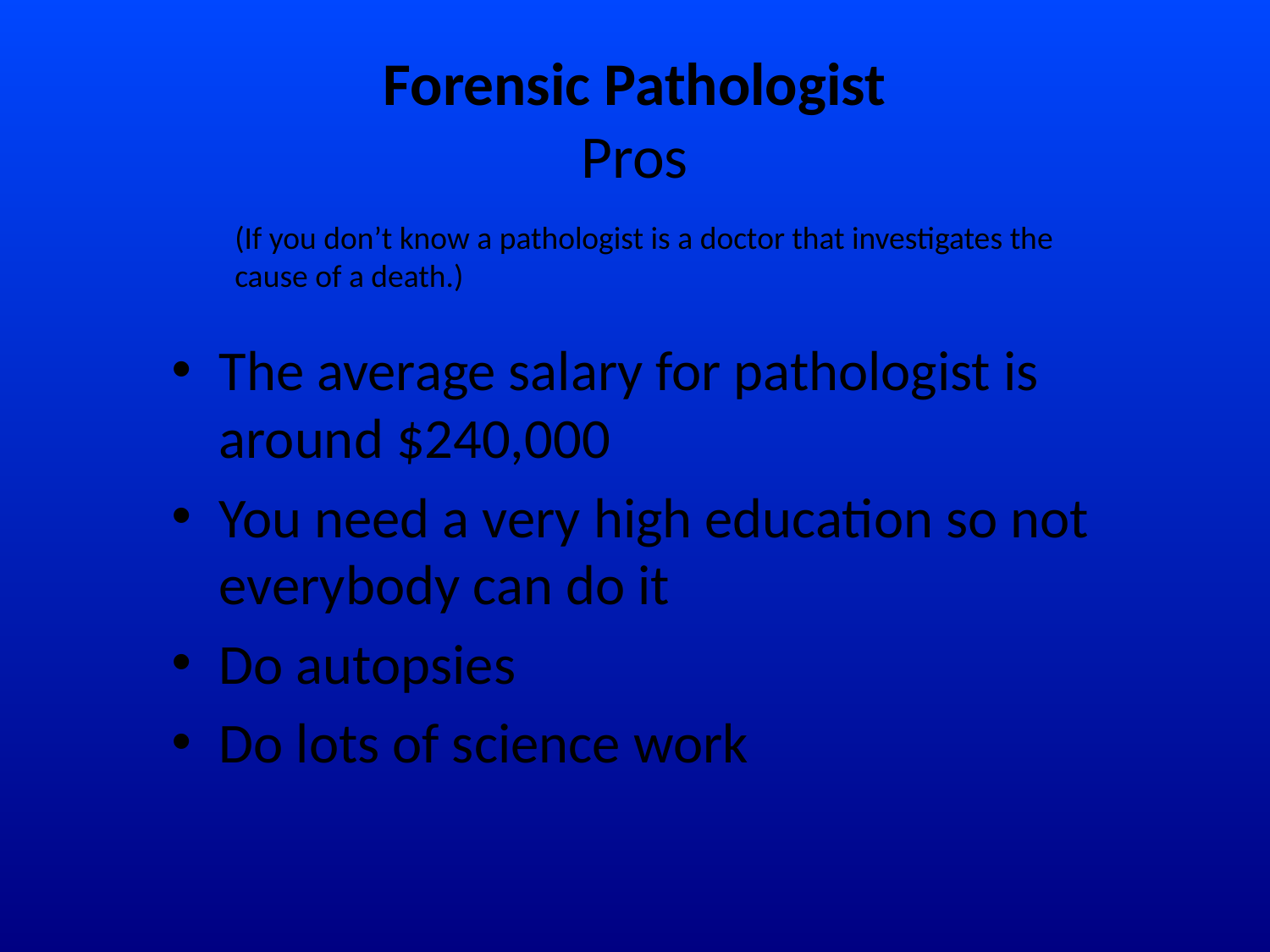

# Forensic Pathologist Pros
(If you don’t know a pathologist is a doctor that investigates the cause of a death.)
The average salary for pathologist is around $240,000
You need a very high education so not everybody can do it
Do autopsies
Do lots of science work